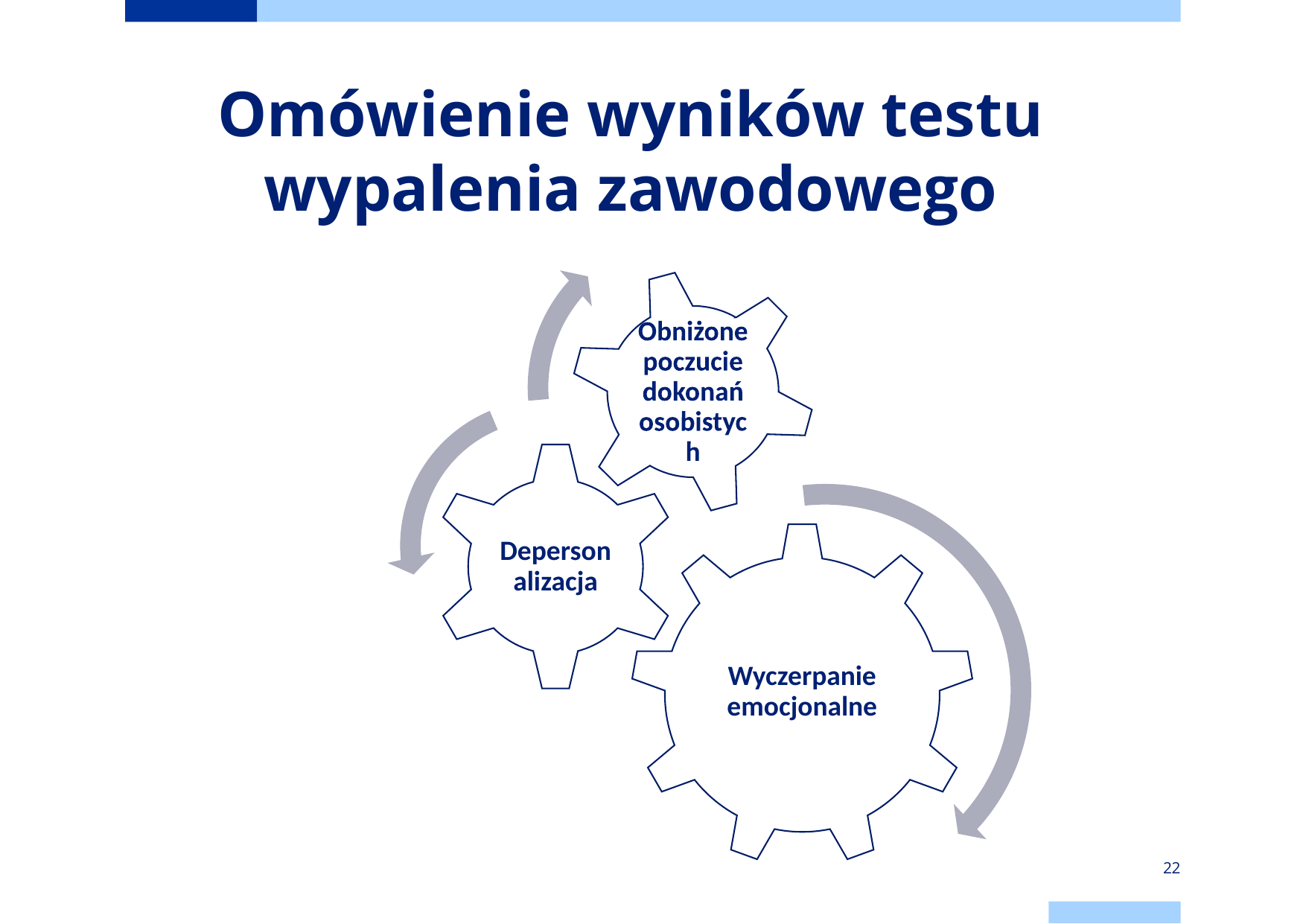

# Omówienie wyników testu wypalenia zawodowego
Wyczerpanie emocjonalne
Depersonalizacja
Obniżone poczucie dokonań osobistych
22